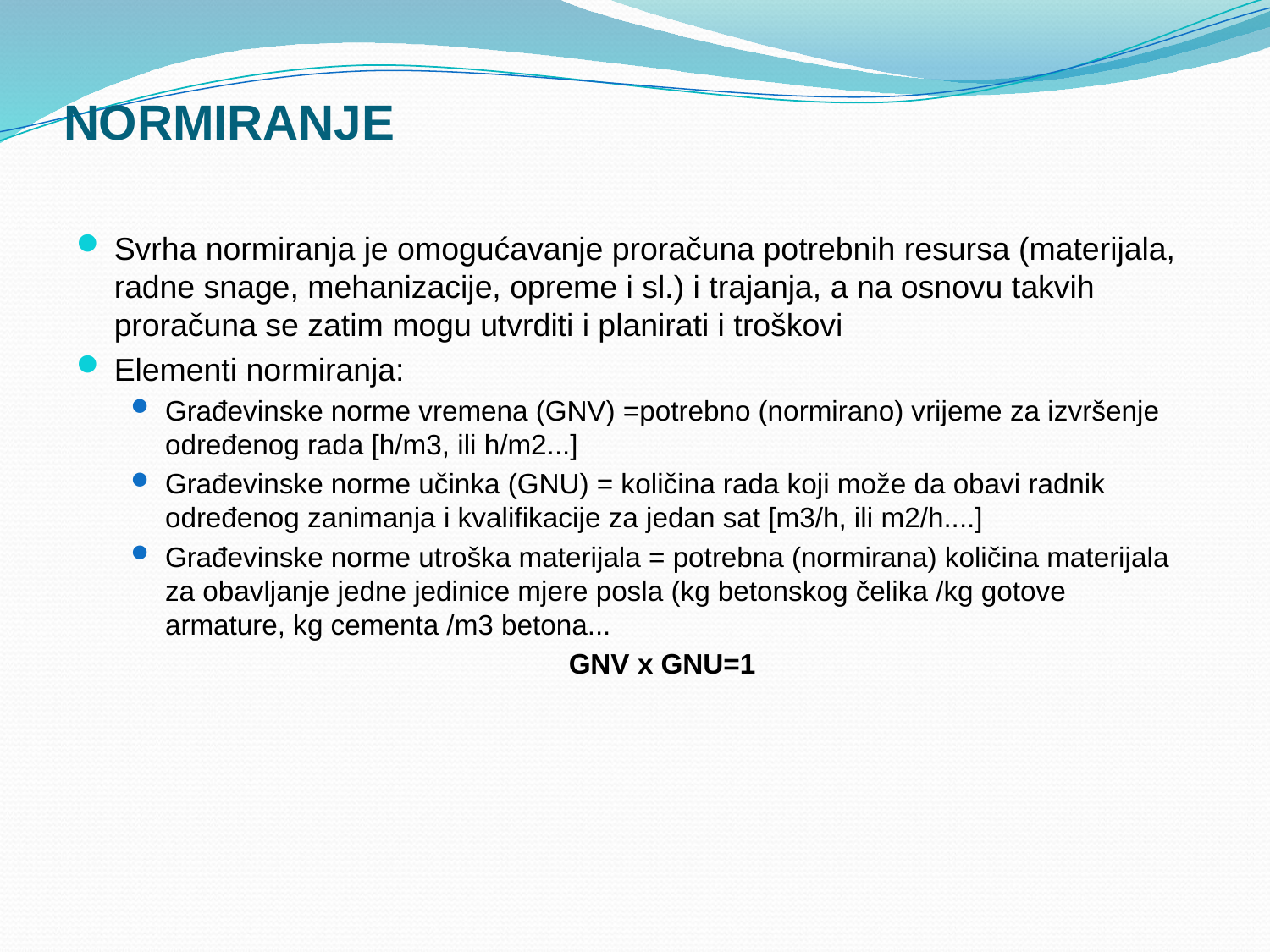

# NORMIRANJE
Svrha normiranja je omogućavanje proračuna potrebnih resursa (materijala, radne snage, mehanizacije, opreme i sl.) i trajanja, a na osnovu takvih proračuna se zatim mogu utvrditi i planirati i troškovi
Elementi normiranja:
Građevinske norme vremena (GNV) =potrebno (normirano) vrijeme za izvršenje određenog rada [h/m3, ili h/m2...]
Građevinske norme učinka (GNU) = količina rada koji može da obavi radnik određenog zanimanja i kvalifikacije za jedan sat [m3/h, ili m2/h....]
Građevinske norme utroška materijala = potrebna (normirana) količina materijala za obavljanje jedne jedinice mjere posla (kg betonskog čelika /kg gotove armature, kg cementa /m3 betona...
GNV x GNU=1